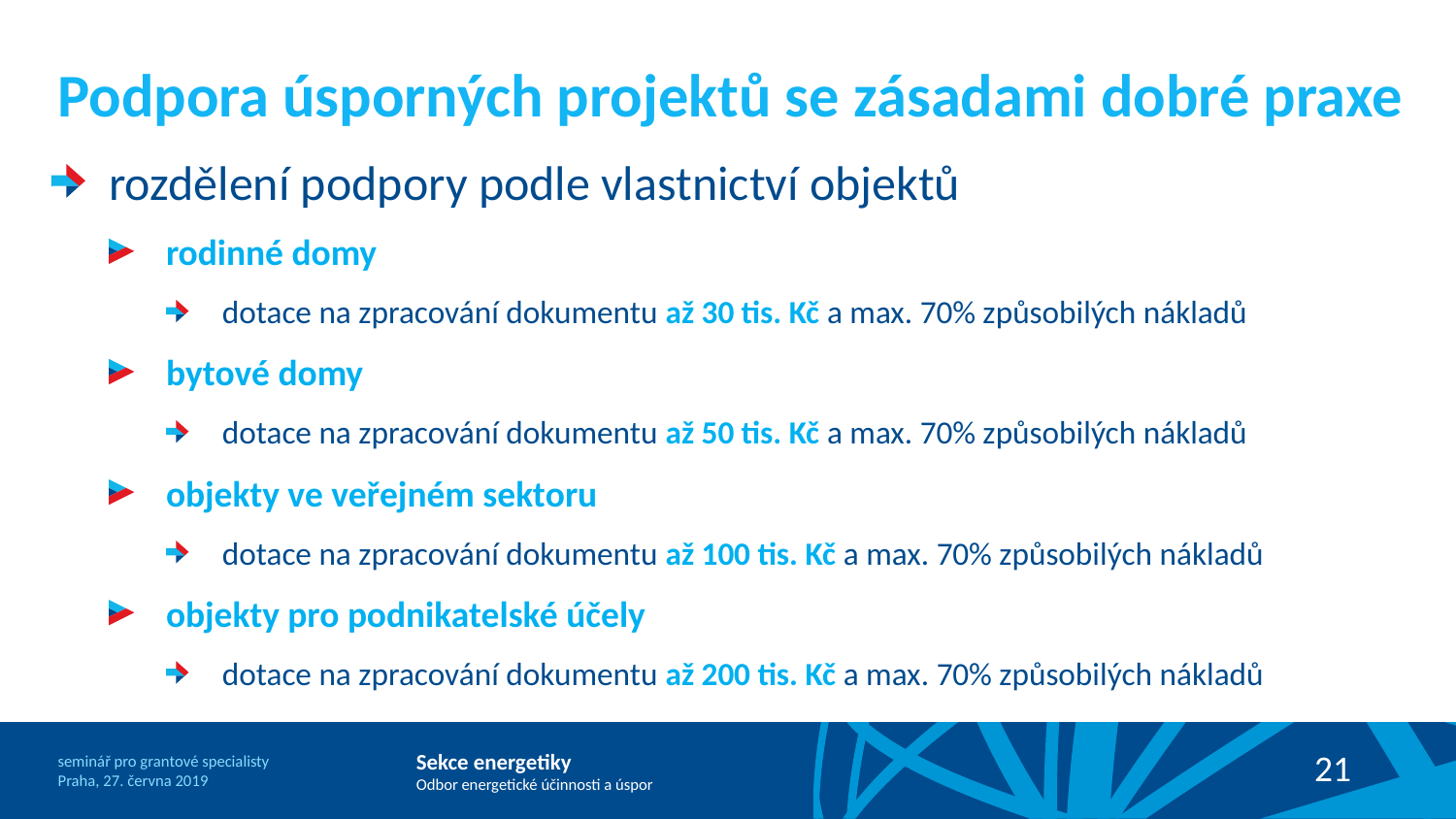

# Podpora úsporných projektů se zásadami dobré praxe
rozdělení podpory podle vlastnictví objektů
rodinné domy
dotace na zpracování dokumentu až 30 tis. Kč a max. 70% způsobilých nákladů
bytové domy
dotace na zpracování dokumentu až 50 tis. Kč a max. 70% způsobilých nákladů
objekty ve veřejném sektoru
dotace na zpracování dokumentu až 100 tis. Kč a max. 70% způsobilých nákladů
objekty pro podnikatelské účely
dotace na zpracování dokumentu až 200 tis. Kč a max. 70% způsobilých nákladů